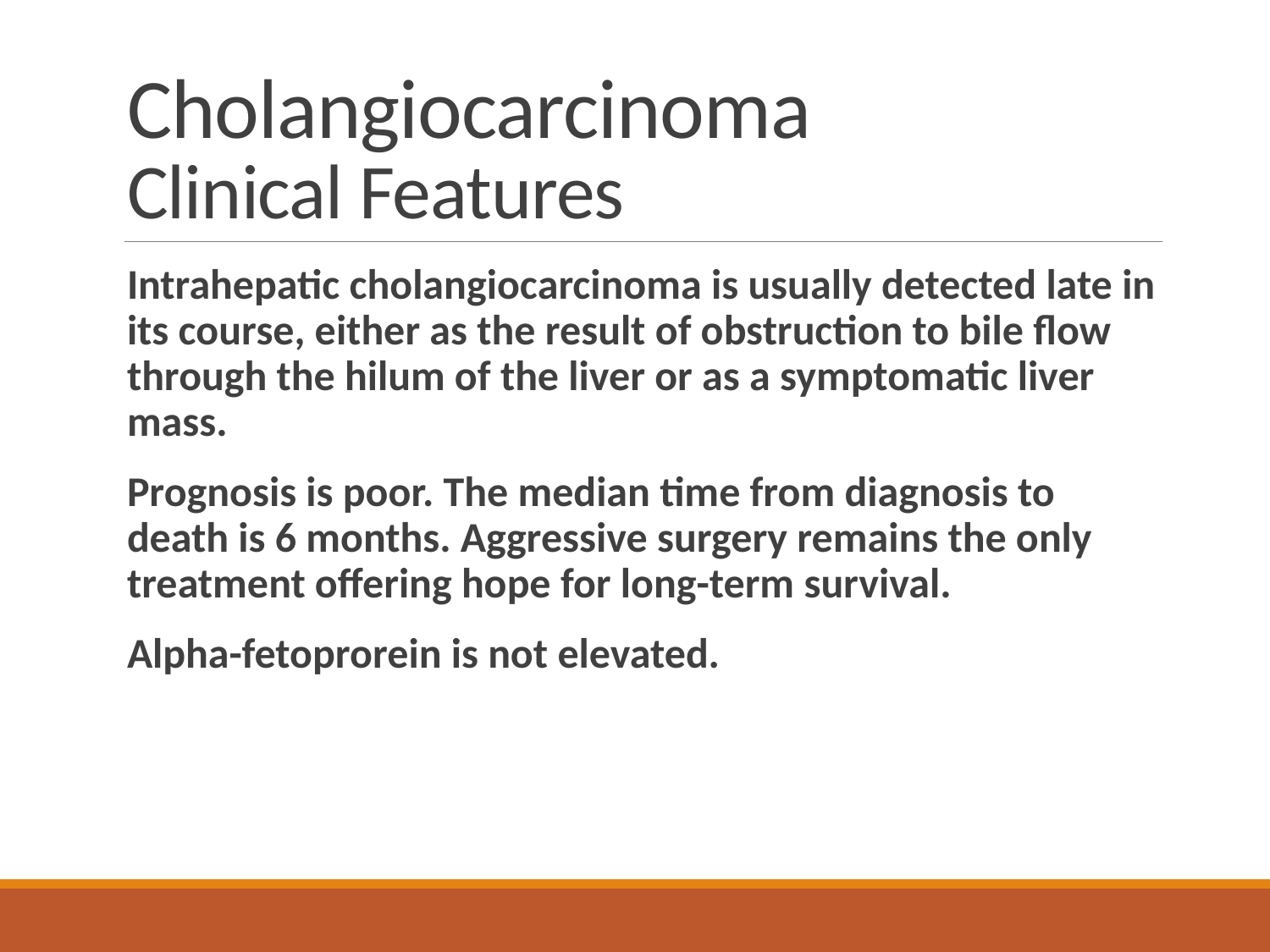

# Cholangiocarcinoma Clinical Features
Intrahepatic cholangiocarcinoma is usually detected late in its course, either as the result of obstruction to bile flow through the hilum of the liver or as a symptomatic liver mass.
Prognosis is poor. The median time from diagnosis to death is 6 months. Aggressive surgery remains the only treatment offering hope for long-term survival.
Alpha-fetoprorein is not elevated.